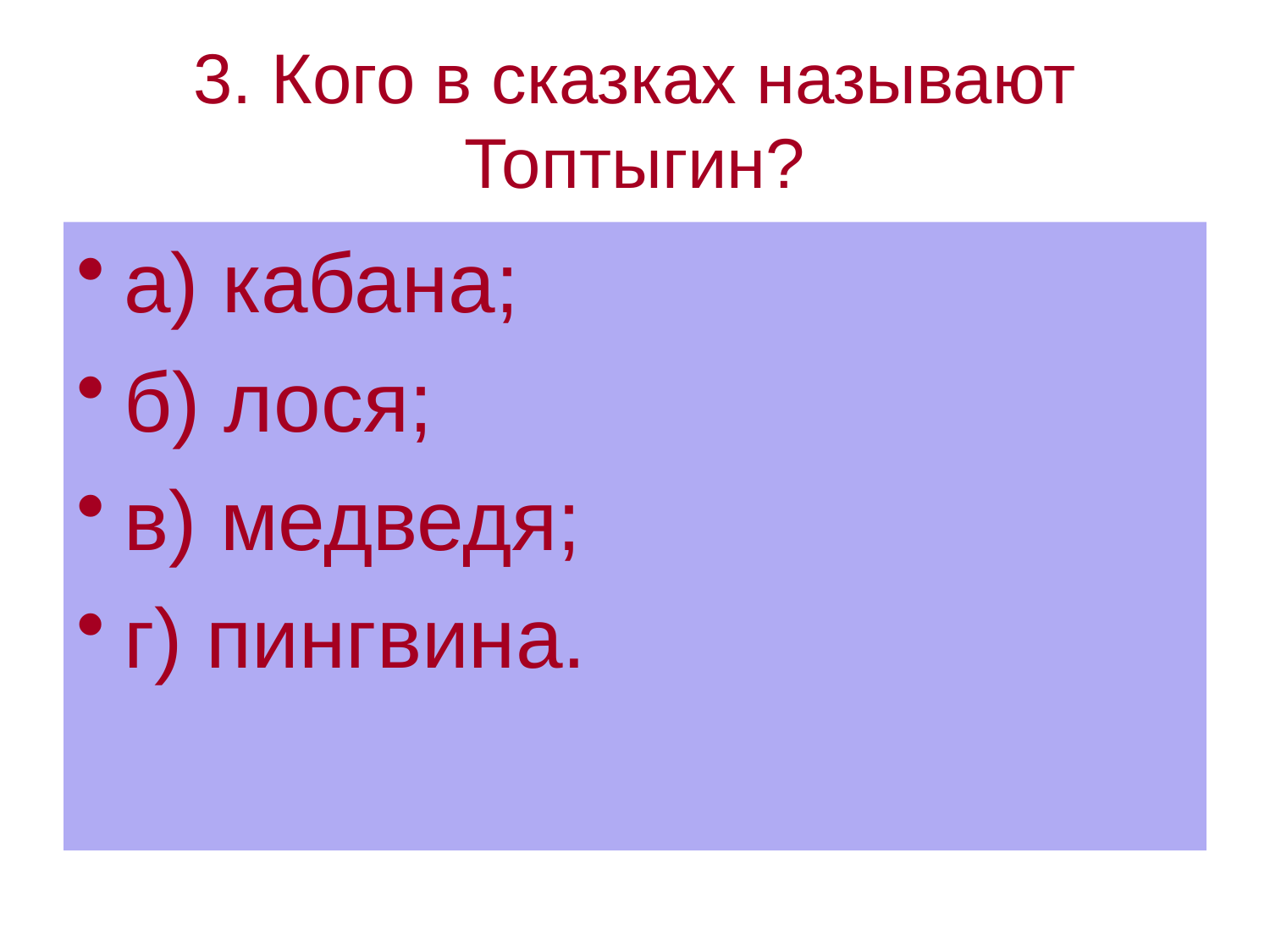

# 3. Кого в сказках называют Топтыгин?
а) кабана;
б) лося;
в) медведя;
г) пингвина.